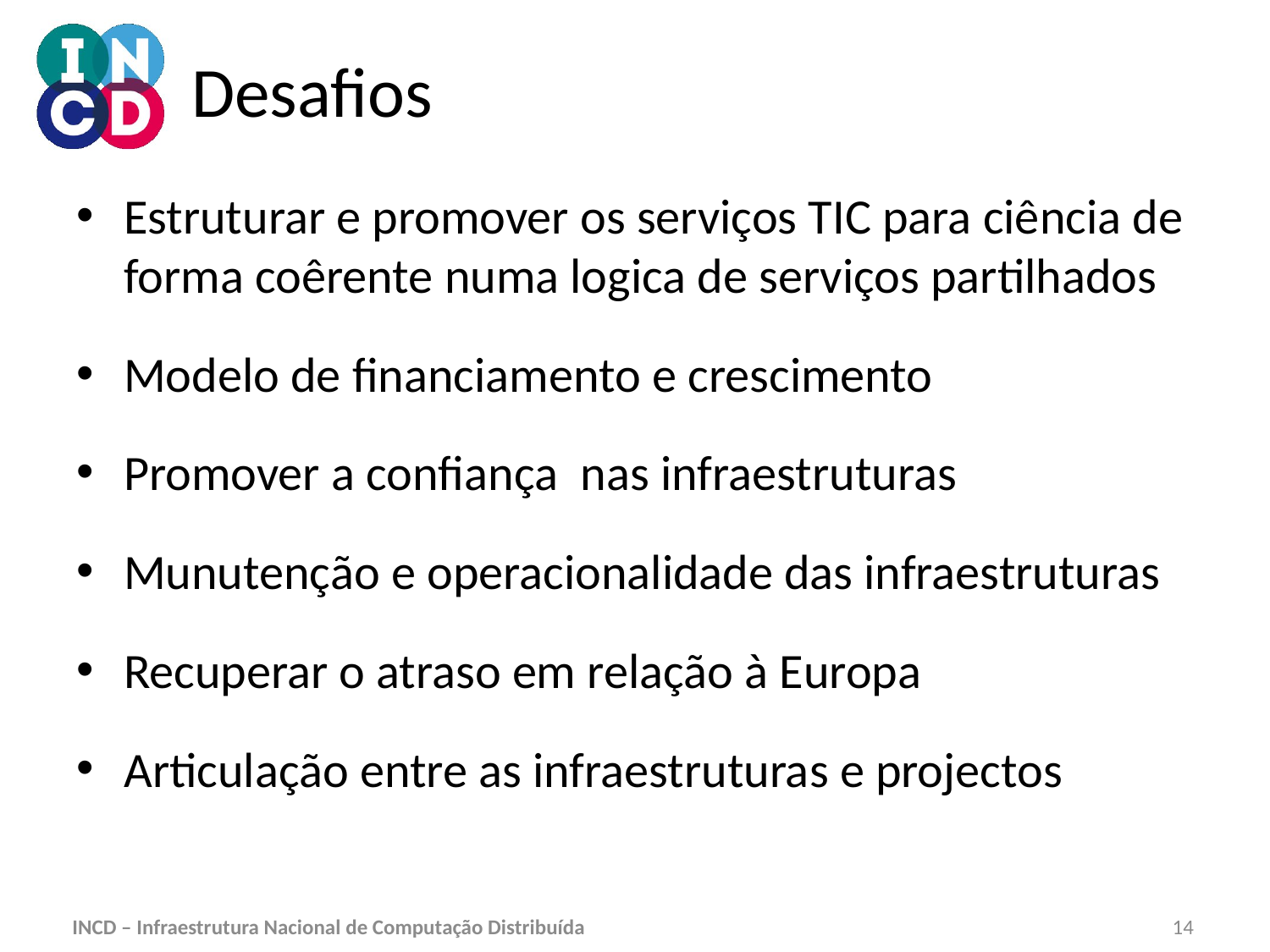

# Desafios
Estruturar e promover os serviços TIC para ciência de forma coêrente numa logica de serviços partilhados
Modelo de financiamento e crescimento
Promover a confiança  nas infraestruturas
Munutenção e operacionalidade das infraestruturas
Recuperar o atraso em relação à Europa
Articulação entre as infraestruturas e projectos
14
INCD – Infraestrutura Nacional de Computação Distribuída